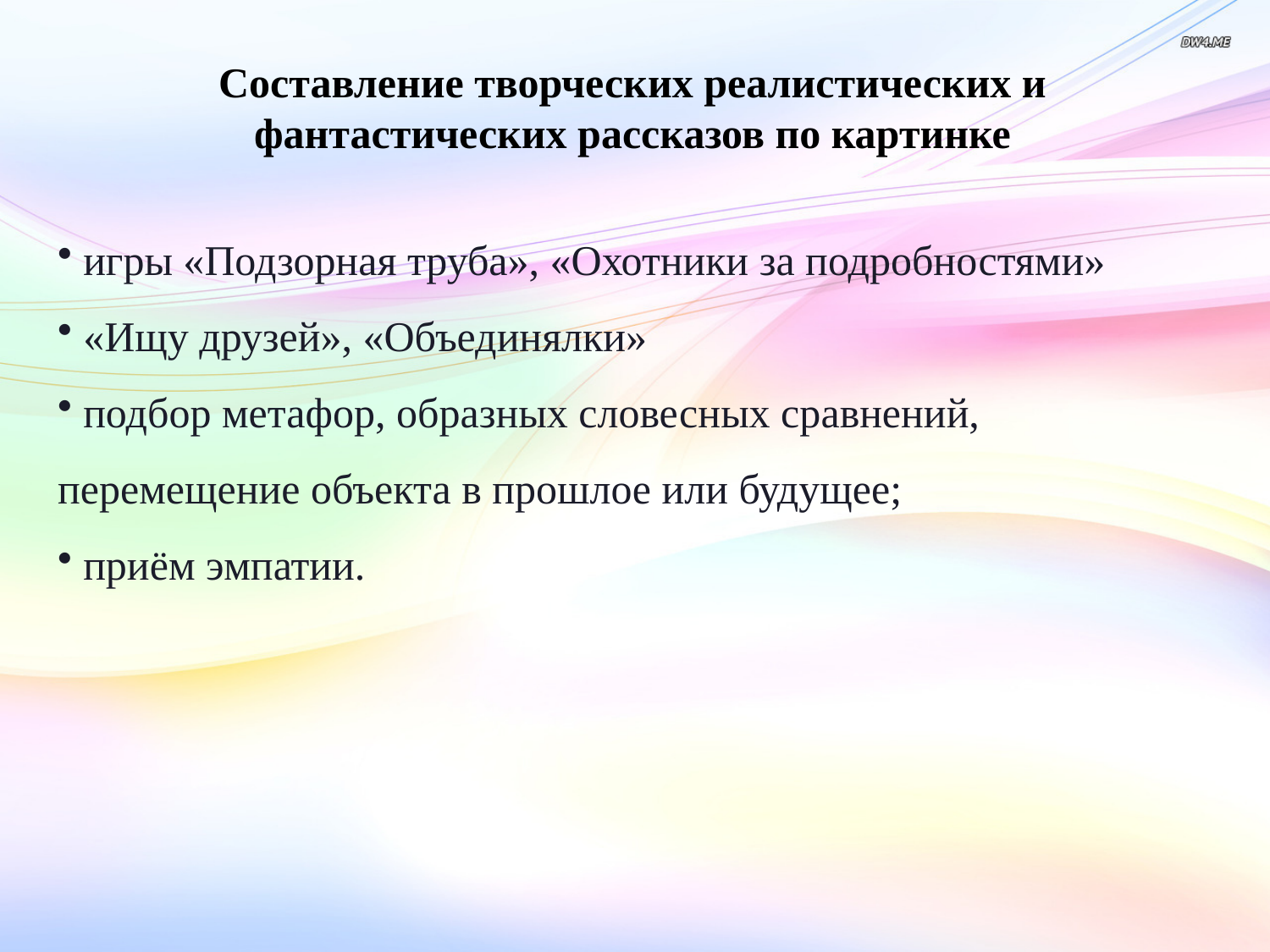

Составление творческих реалистических и фантастических рассказов по картинке

 игры «Подзорная труба», «Охотники за подробностями»
 «Ищу друзей», «Объединялки»
 подбор метафор, образных словесных сравнений, перемещение объекта в прошлое или будущее;
 приём эмпатии.